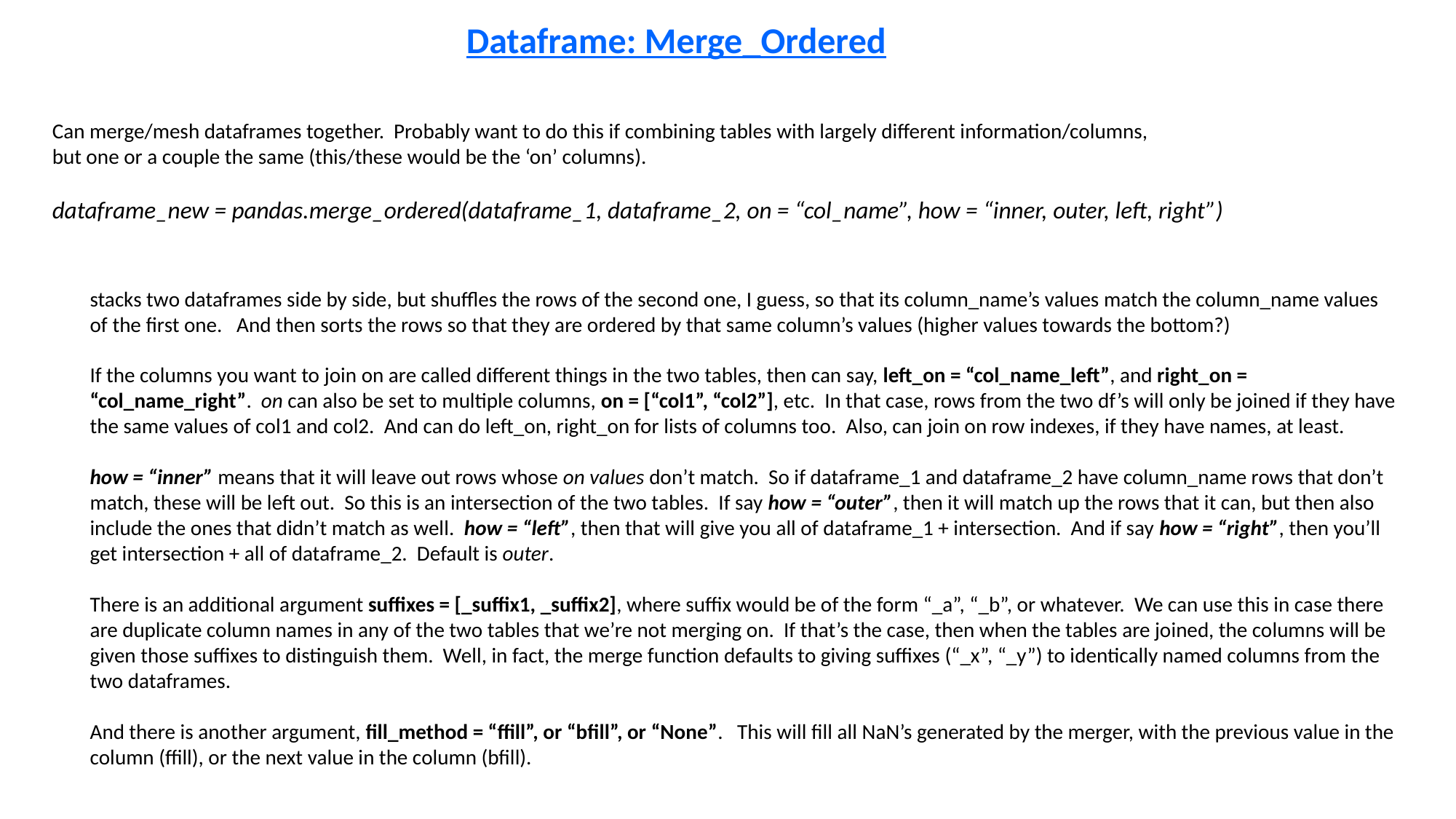

Dataframe: Merge_Ordered
Can merge/mesh dataframes together.  Probably want to do this if combining tables with largely different information/columns, but one or a couple the same (this/these would be the ‘on’ columns).
dataframe_new = pandas.merge_ordered(dataframe_1, dataframe_2, on = “col_name”, how = “inner, outer, left, right”)
stacks two dataframes side by side, but shuffles the rows of the second one, I guess, so that its column_name’s values match the column_name values of the first one.   And then sorts the rows so that they are ordered by that same column’s values (higher values towards the bottom?)

If the columns you want to join on are called different things in the two tables, then can say, left_on = “col_name_left”, and right_on = “col_name_right”.  on can also be set to multiple columns, on = [“col1”, “col2”], etc.  In that case, rows from the two df’s will only be joined if they have the same values of col1 and col2.  And can do left_on, right_on for lists of columns too.  Also, can join on row indexes, if they have names, at least.

how = “inner” means that it will leave out rows whose on values don’t match.  So if dataframe_1 and dataframe_2 have column_name rows that don’t match, these will be left out.  So this is an intersection of the two tables.  If say how = “outer”, then it will match up the rows that it can, but then also include the ones that didn’t match as well.  how = “left”, then that will give you all of dataframe_1 + intersection.  And if say how = “right”, then you’ll get intersection + all of dataframe_2.  Default is outer.

There is an additional argument suffixes = [_suffix1, _suffix2], where suffix would be of the form “_a”, “_b”, or whatever.  We can use this in case there are duplicate column names in any of the two tables that we’re not merging on.  If that’s the case, then when the tables are joined, the columns will be given those suffixes to distinguish them.  Well, in fact, the merge function defaults to giving suffixes (“_x”, “_y”) to identically named columns from the two dataframes.

And there is another argument, fill_method = “ffill”, or “bfill”, or “None”.   This will fill all NaN’s generated by the merger, with the previous value in the column (ffill), or the next value in the column (bfill).